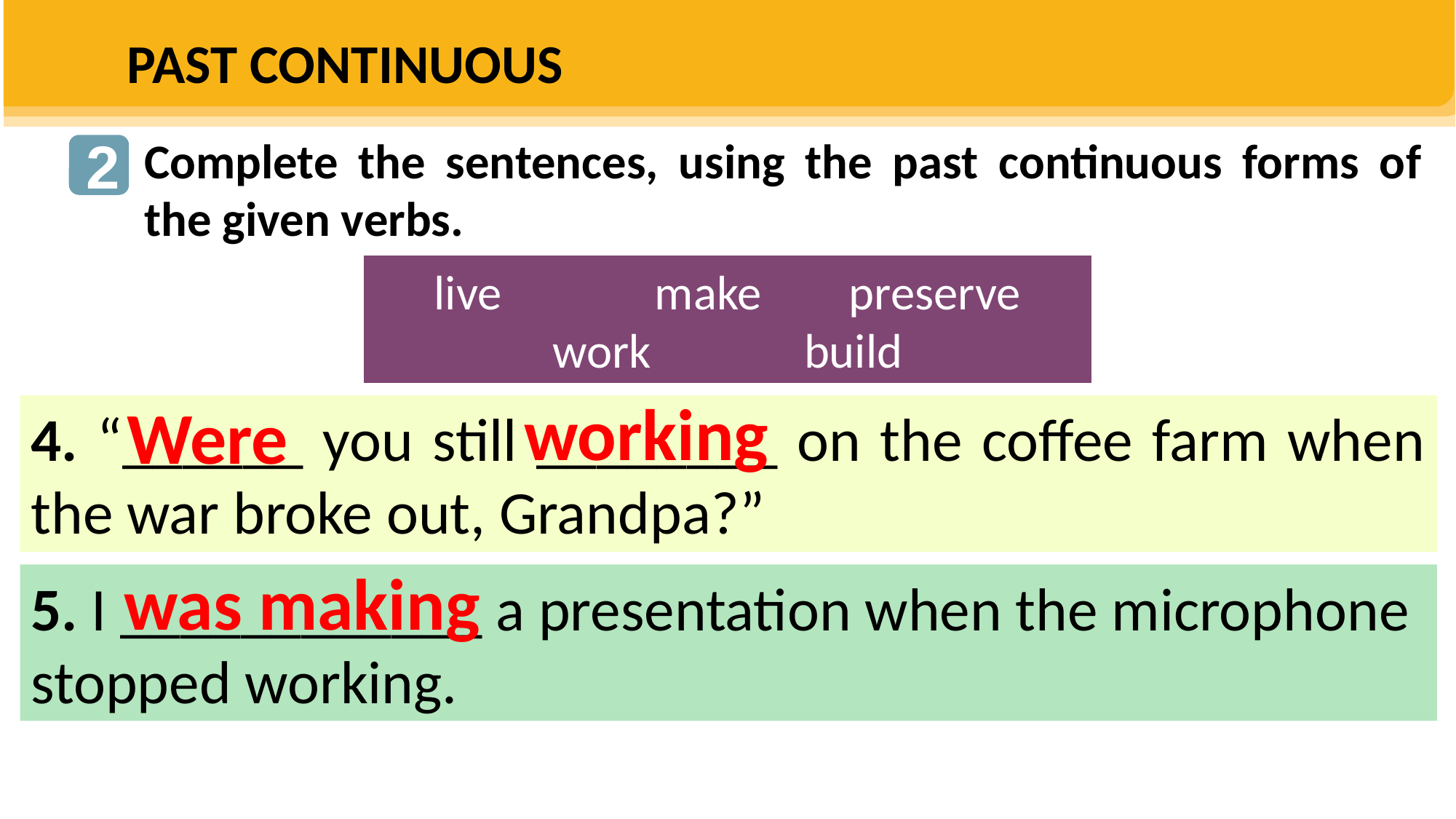

PAST CONTINUOUS
2
Complete the sentences, using the past continuous forms of the given verbs.

live              make        preserve
work              build
working
Were
4. “______ you still ________ on the coffee farm when the war broke out, Grandpa?”
was making
5. I ____________ a presentation when the microphone stopped working.